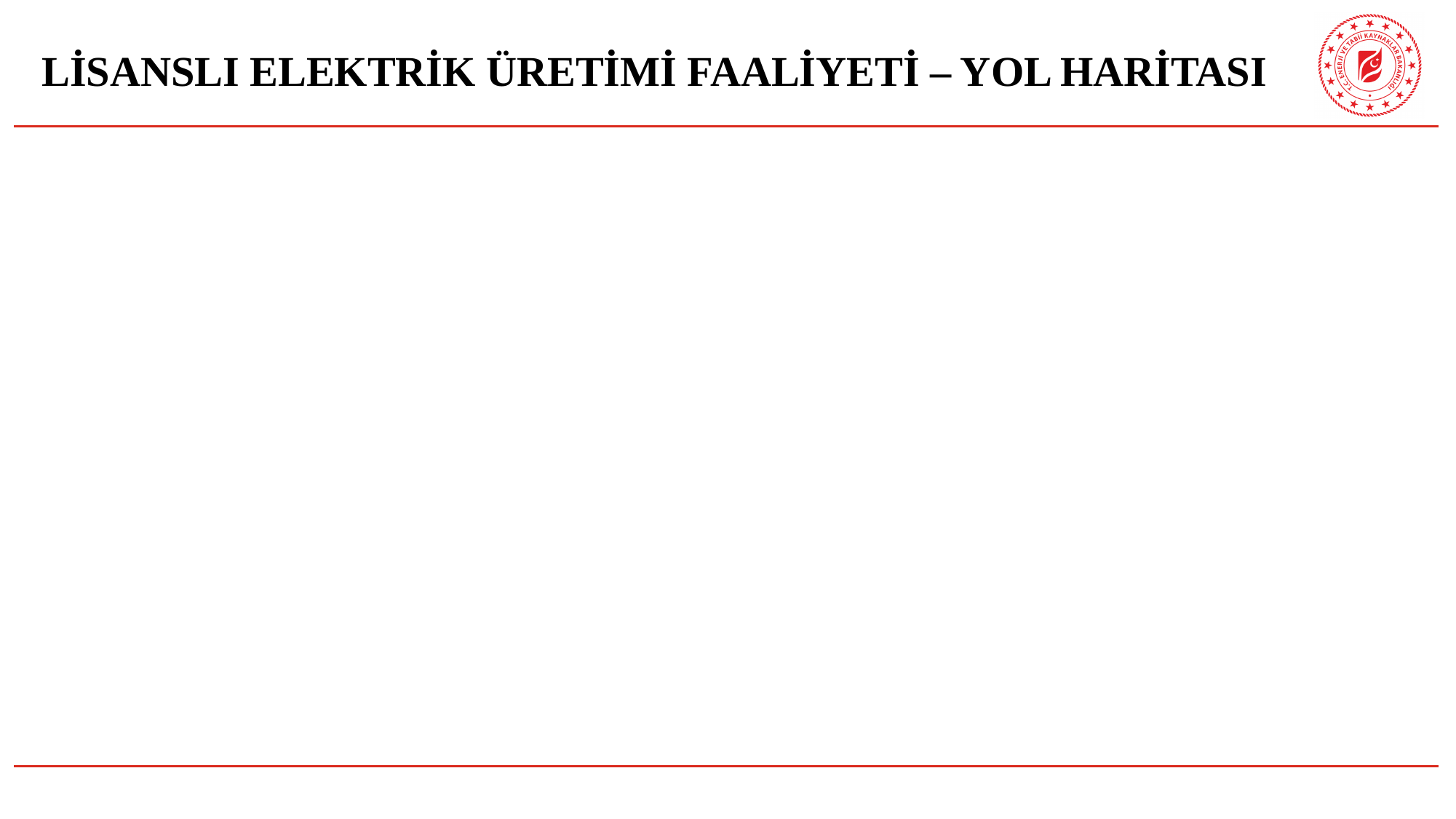

# LİSANSLI ELEKTRİK ÜRETİMİ FAALİYETİ – YOL HARİTASI